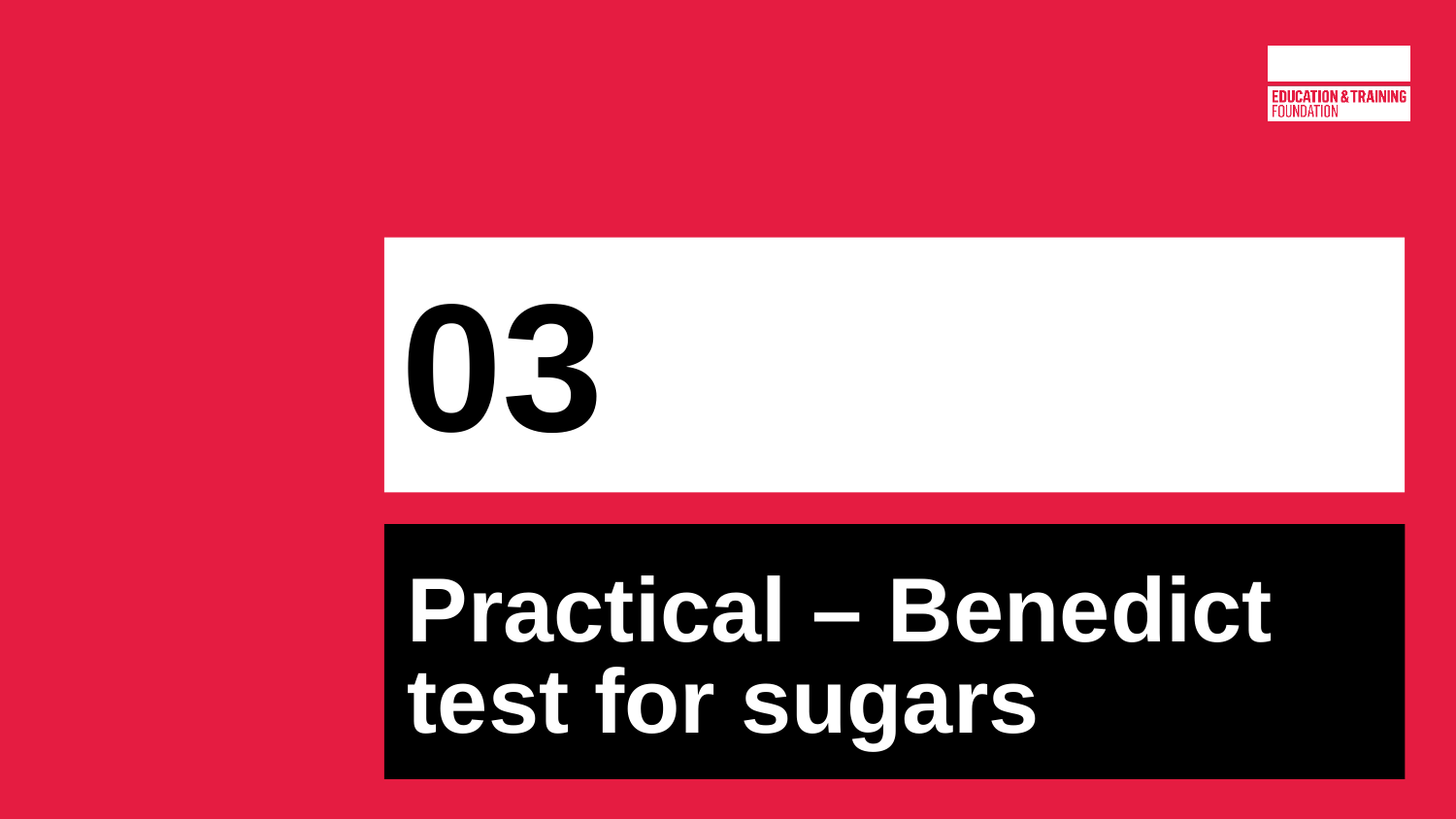

# 03
Practical – Benedict test for sugars